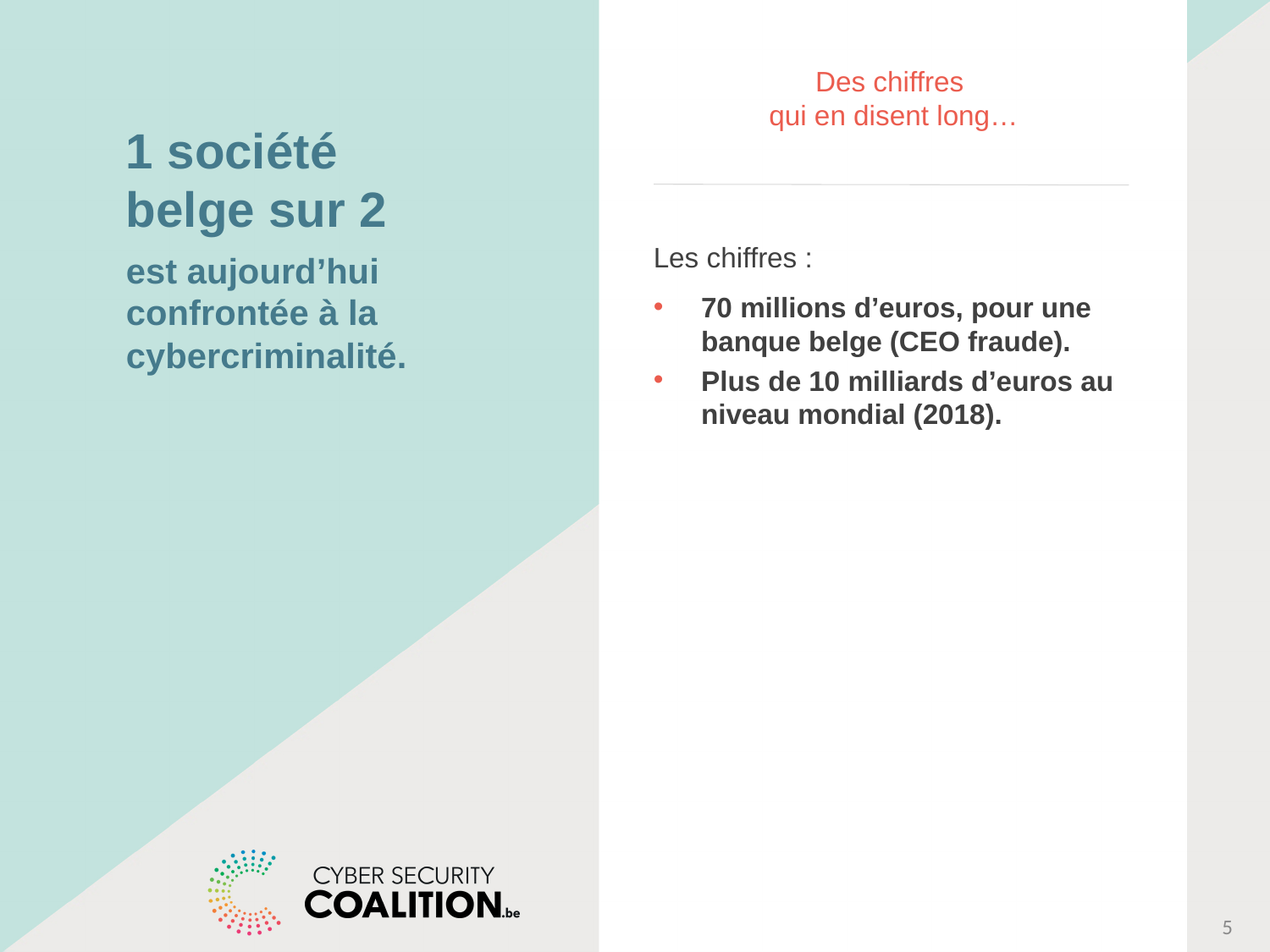

# Des chiffres qui en disent long…
1 société belge sur 2
est aujourd’hui confrontée à la cybercriminalité.
Les chiffres :
70 millions d’euros, pour une banque belge (CEO fraude).
Plus de 10 milliards d’euros au niveau mondial (2018).
5